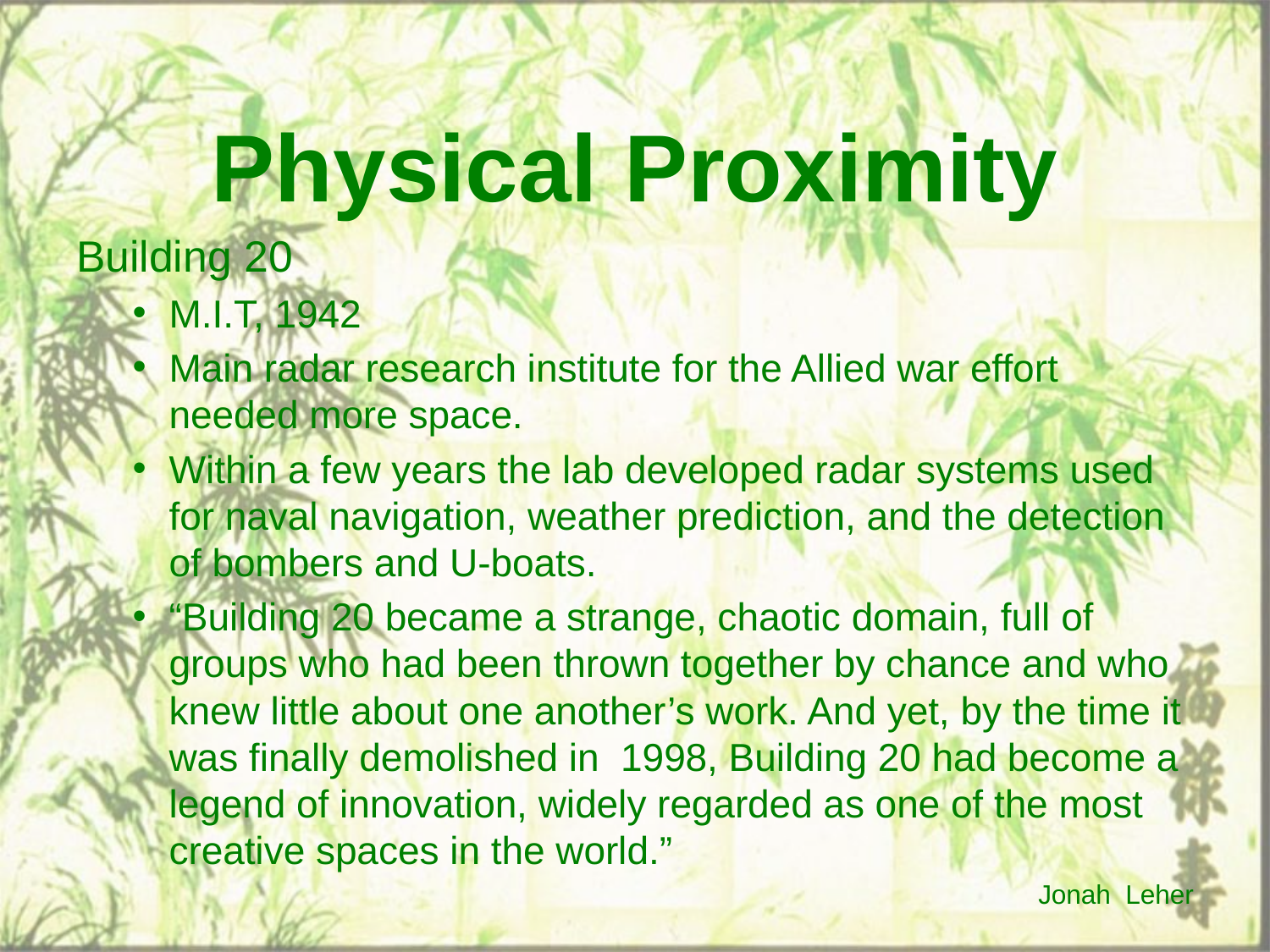

# Physical Proximity
Building 20
M.I.T, 1942
Main radar research institute for the Allied war effort needed more space.
Within a few years the lab developed radar systems used for naval navigation, weather prediction, and the detection of bombers and U-boats.
“Building 20 became a strange, chaotic domain, full of groups who had been thrown together by chance and who knew little about one another’s work. And yet, by the time it was finally demolished in  1998, Building 20 had become a legend of innovation, widely regarded as one of the most creative spaces in the world.”
Jonah  Leher